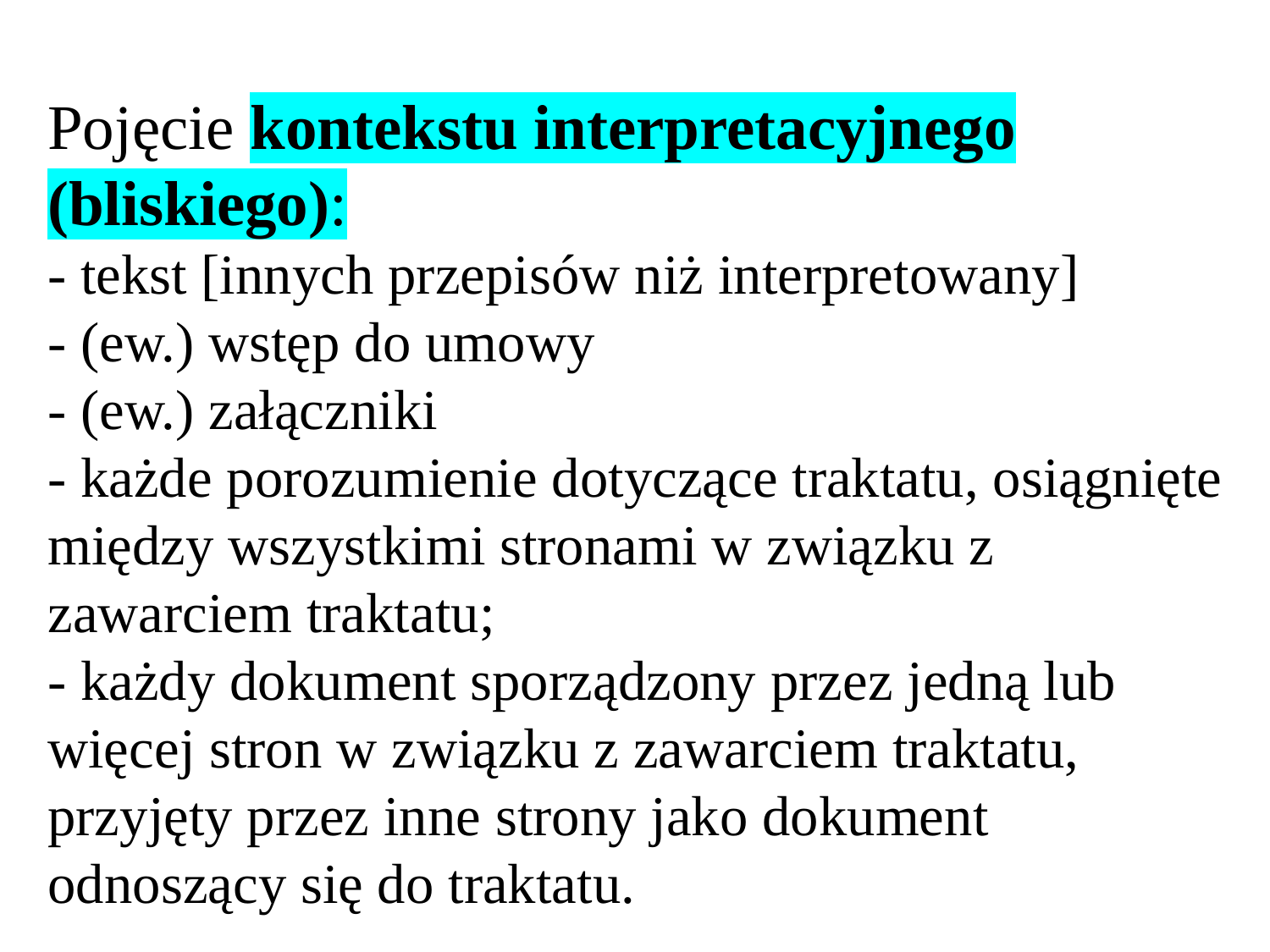

# Pojęcie kontekstu interpretacyjnego (bliskiego): - tekst [innych przepisów niż interpretowany] - (ew.) wstęp do umowy - (ew.) załączniki - każde porozumienie dotyczące traktatu, osiągnięte między wszystkimi stronami w związku z zawarciem traktatu; - każdy dokument sporządzony przez jedną lub więcej stron w związku z zawarciem traktatu, przyjęty przez inne strony jako dokument odnoszący się do traktatu.